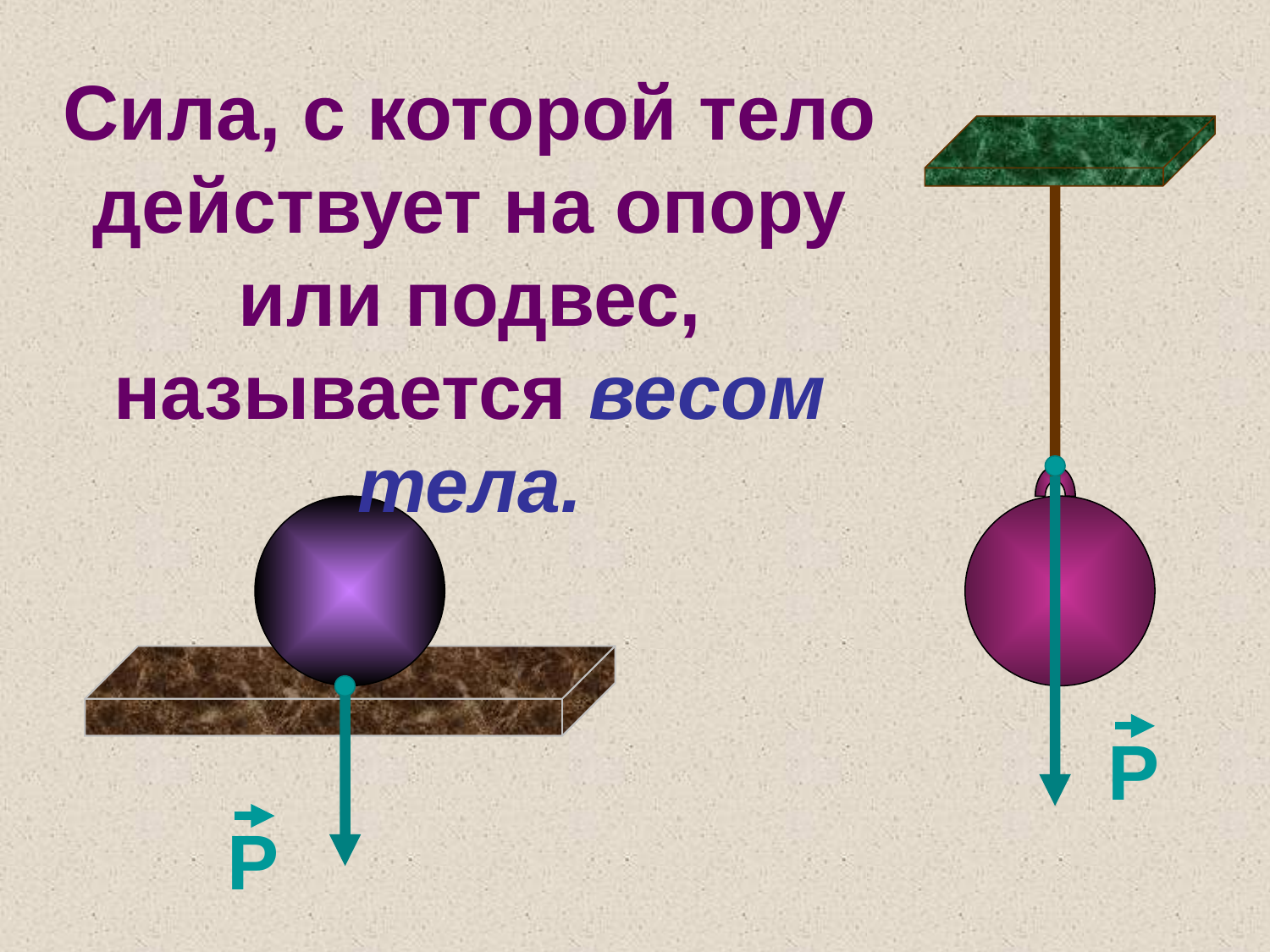

Сила, с которой тело действует на опору или подвес, называется весом тела.

Р

Р